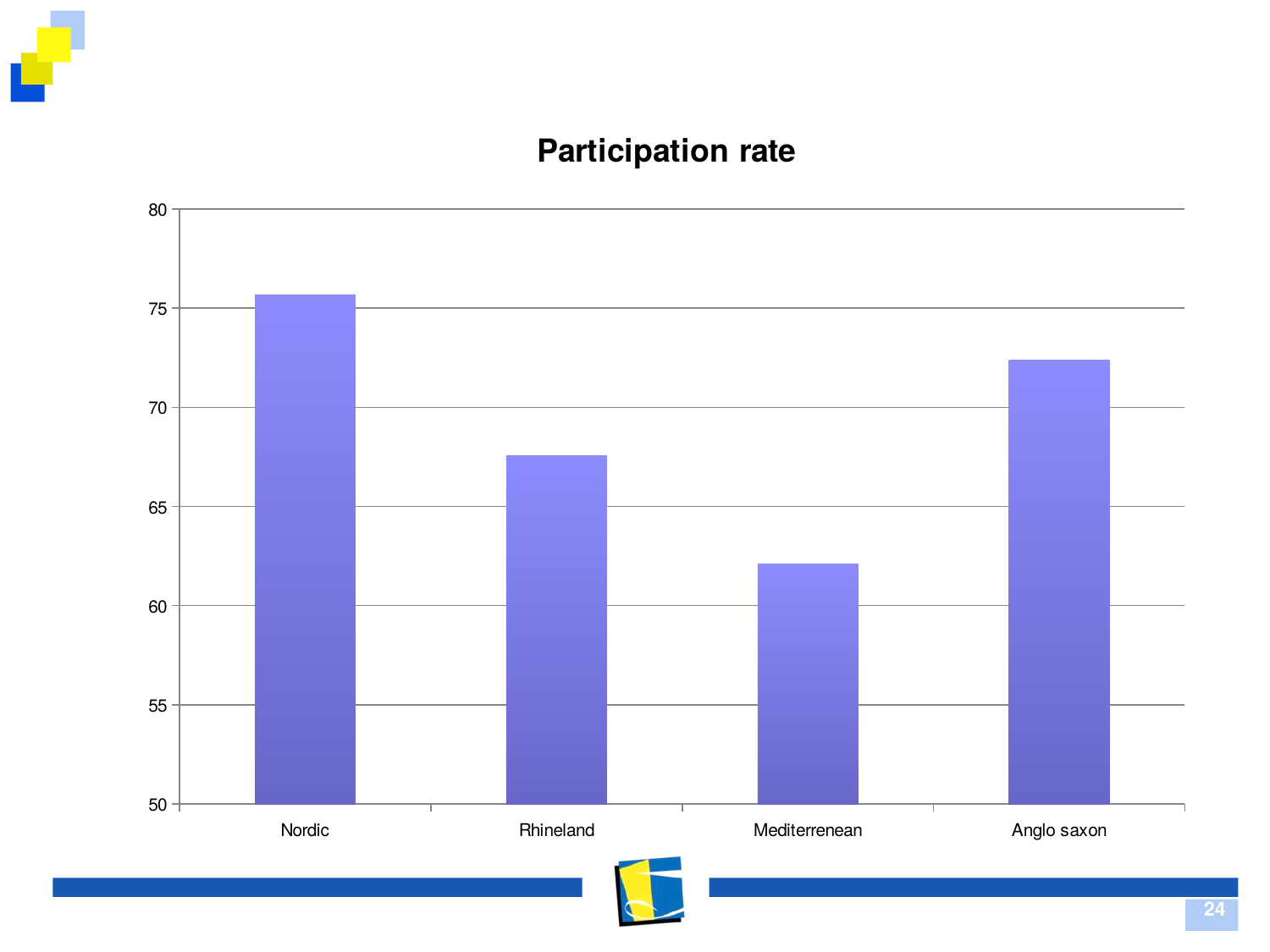

#

### Chart: Participation rate

| Category |  |
|---|---|
| Nordic | 75.65570088644327 |
| Rhineland | 67.56550495182206 |
| Mediterrenean | 62.09590925198014 |
| Anglo saxon | 72.37647760626862 |
24